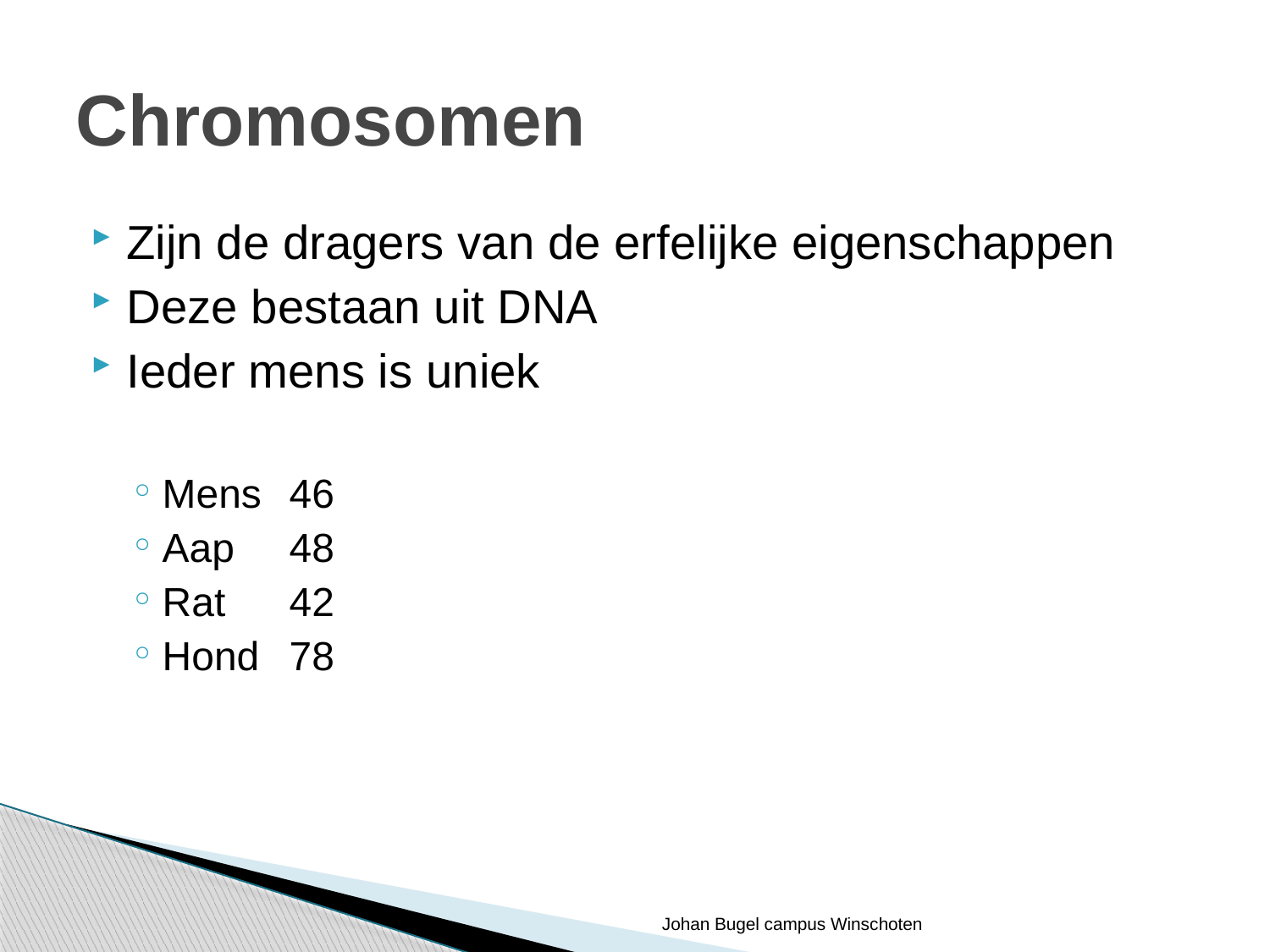

# Chromosomen
Zijn de dragers van de erfelijke eigenschappen
Deze bestaan uit DNA
Ieder mens is uniek

Mens	46
Aap 	48
Rat	42
Hond	78
Johan Bugel campus Winschoten